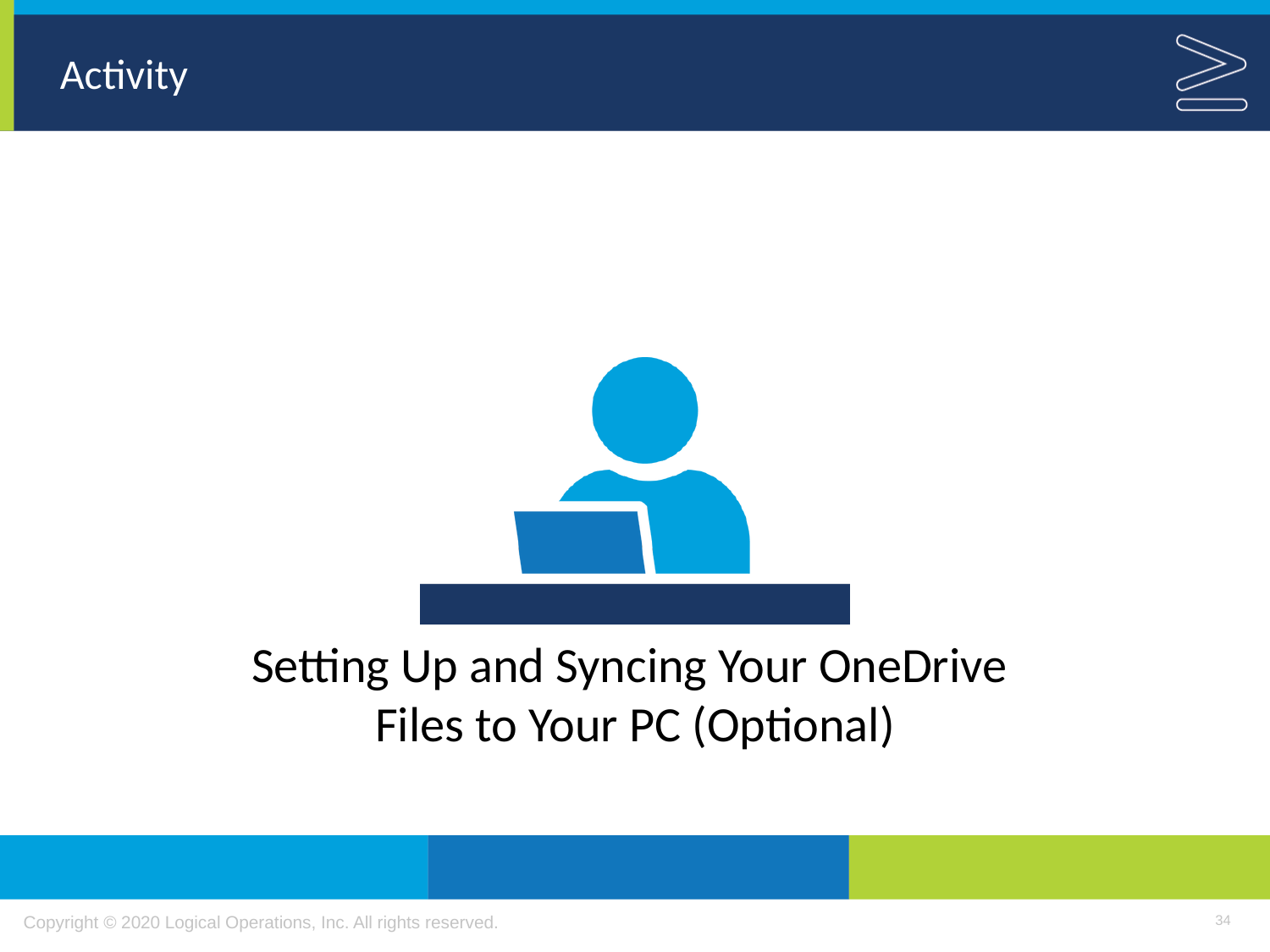

Setting Up and Syncing Your OneDrive
Files to Your PC (Optional)
34